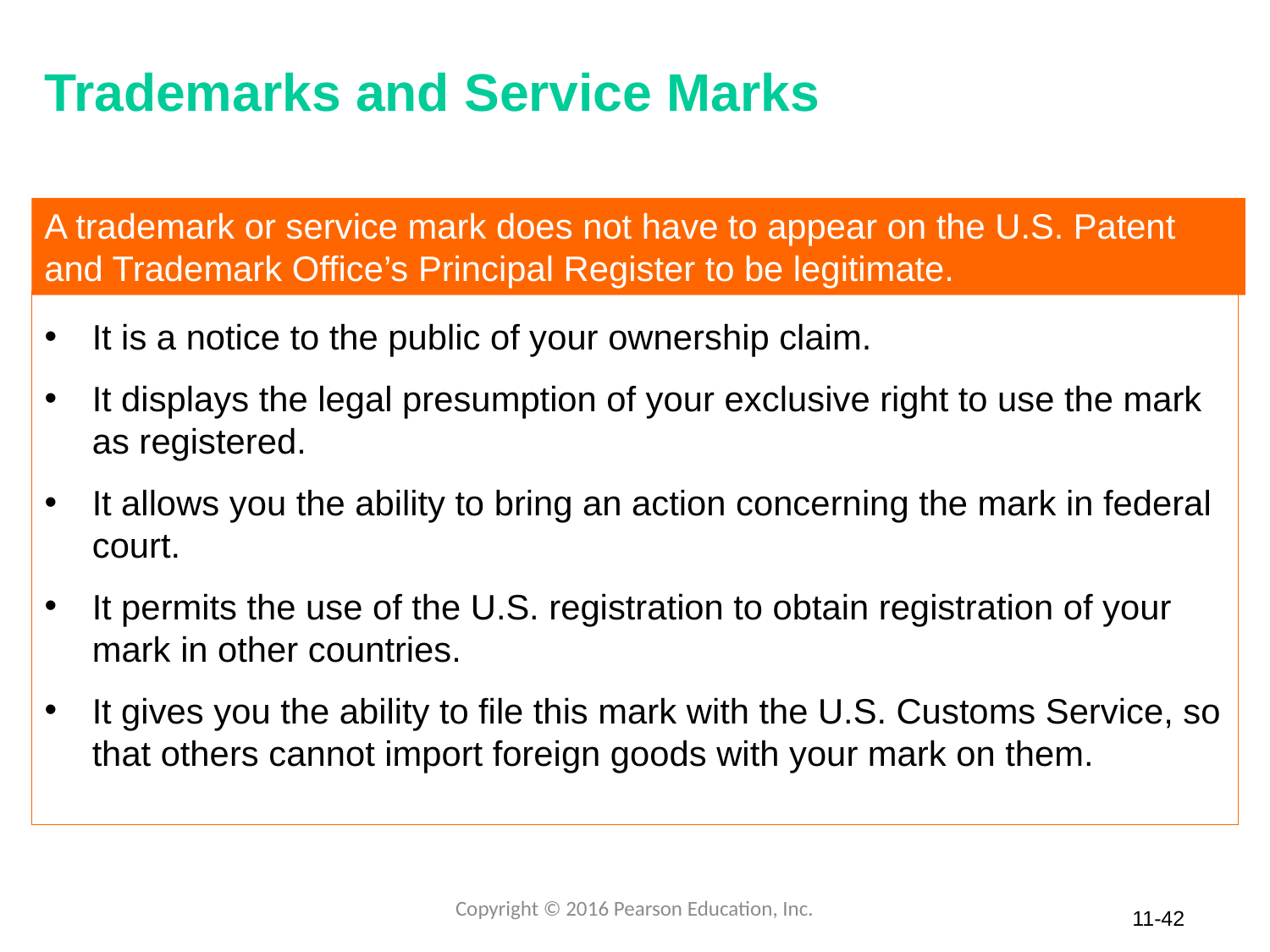

# Trademarks and Service Marks
A trademark or service mark does not have to appear on the U.S. Patent
and Trademark Office’s Principal Register to be legitimate.

It is a notice to the public of your ownership claim.

It displays the legal presumption of your exclusive right to use the mark as registered.

It allows you the ability to bring an action concerning the mark in federal court.

It permits the use of the U.S. registration to obtain registration of your mark in other countries.

It gives you the ability to file this mark with the U.S. Customs Service, so that others cannot import foreign goods with your mark on them.
Copyright © 2016 Pearson Education, Inc.